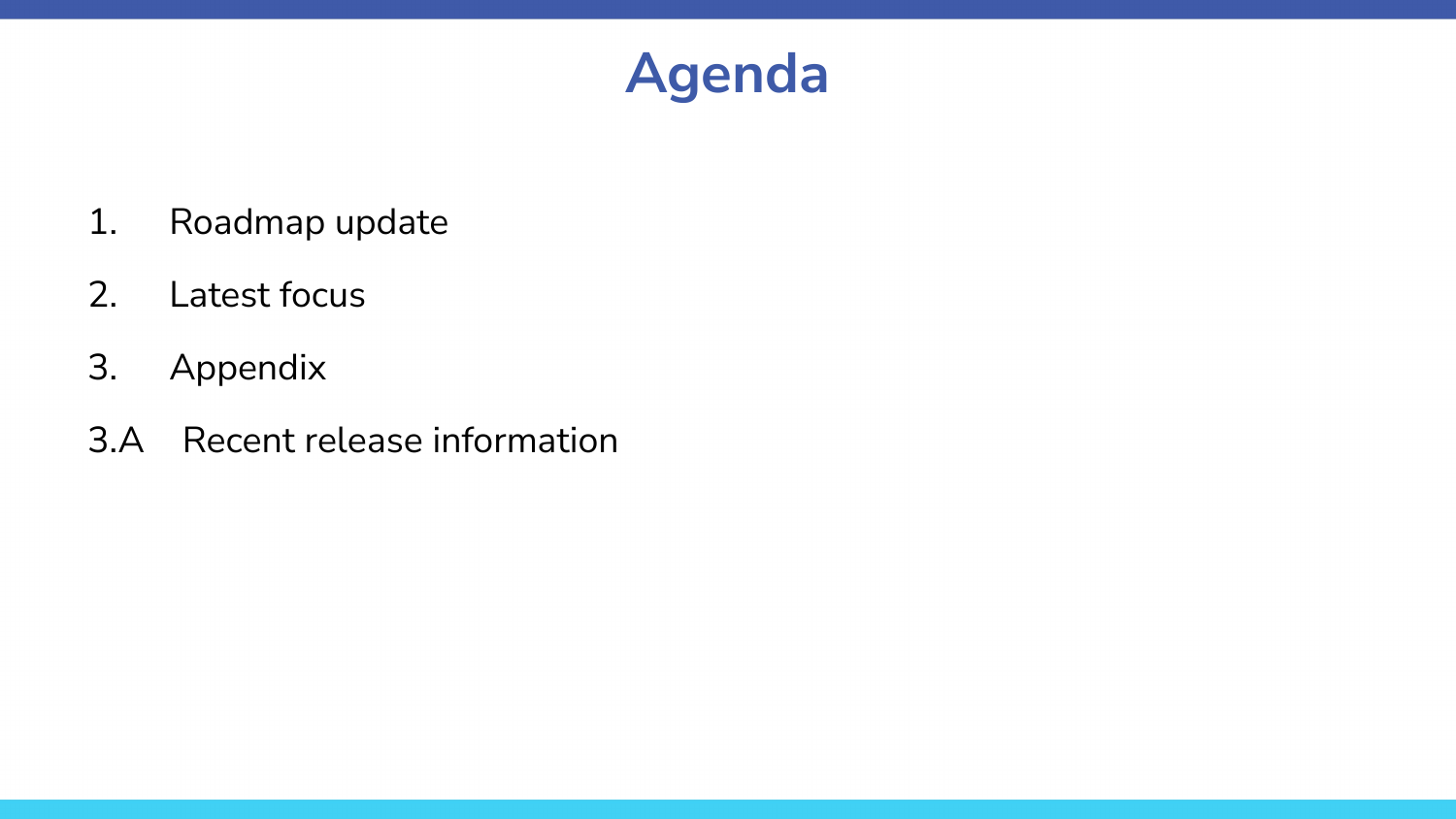

# Agenda
Roadmap update
Latest focus
Appendix
3.A    Recent release information